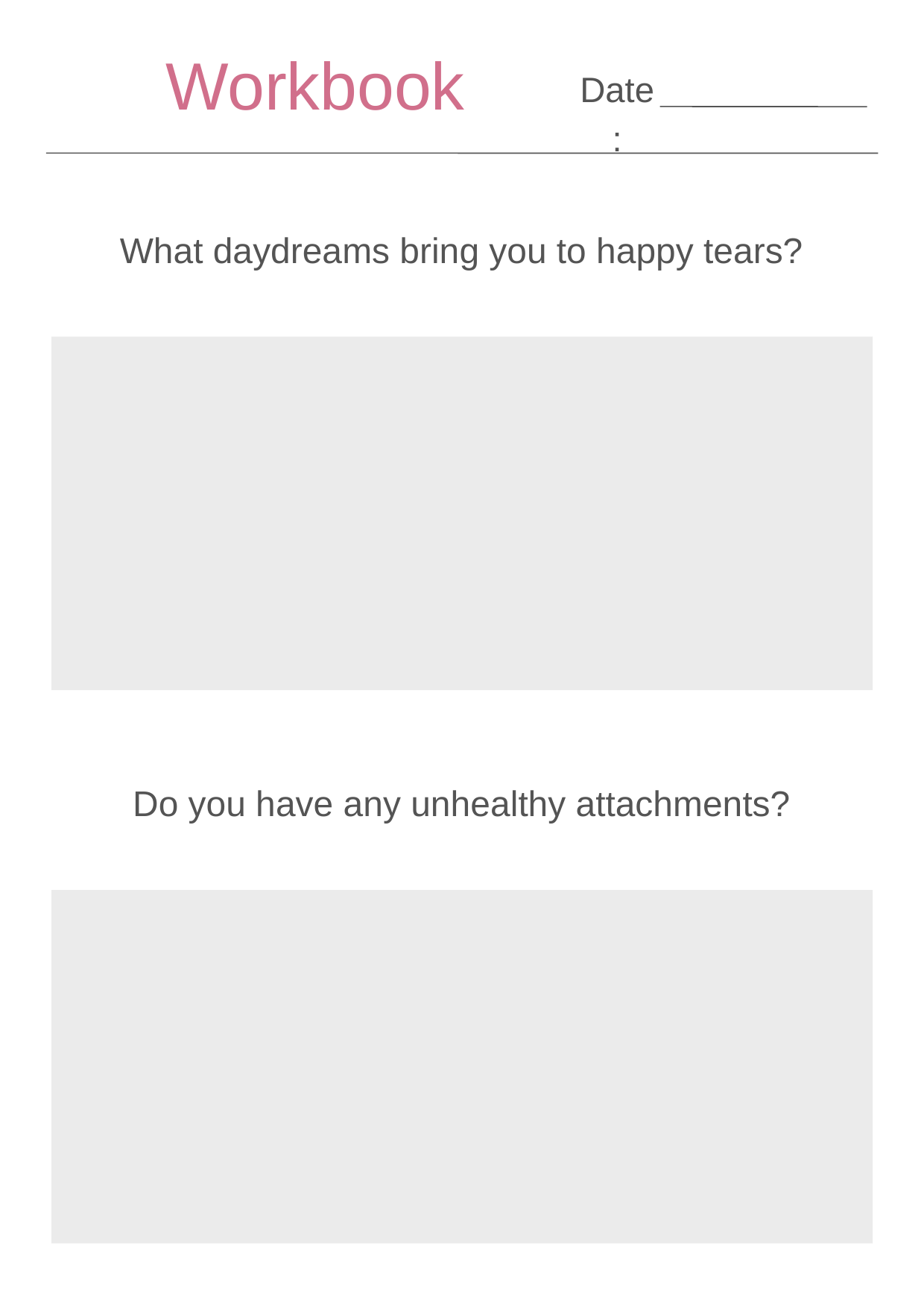

Workbook
Date:

What daydreams bring you to happy tears?

Do you have any unhealthy attachments?